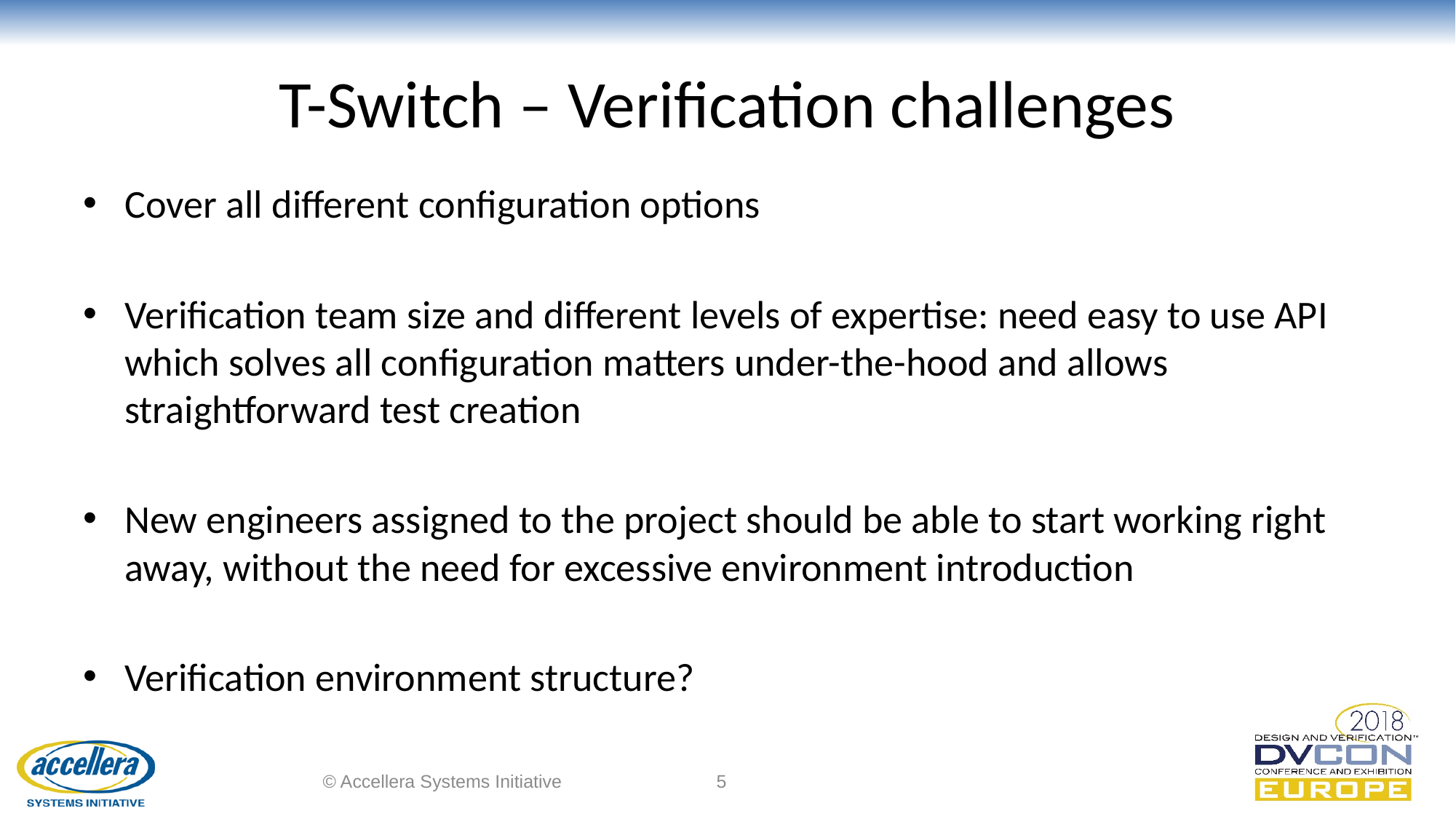

# T-Switch – Verification challenges
Cover all different configuration options

Verification team size and different levels of expertise: need easy to use API which solves all configuration matters under-the-hood and allows straightforward test creation

New engineers assigned to the project should be able to start working right away, without the need for excessive environment introduction

Verification environment structure?
© Accellera Systems Initiative
5